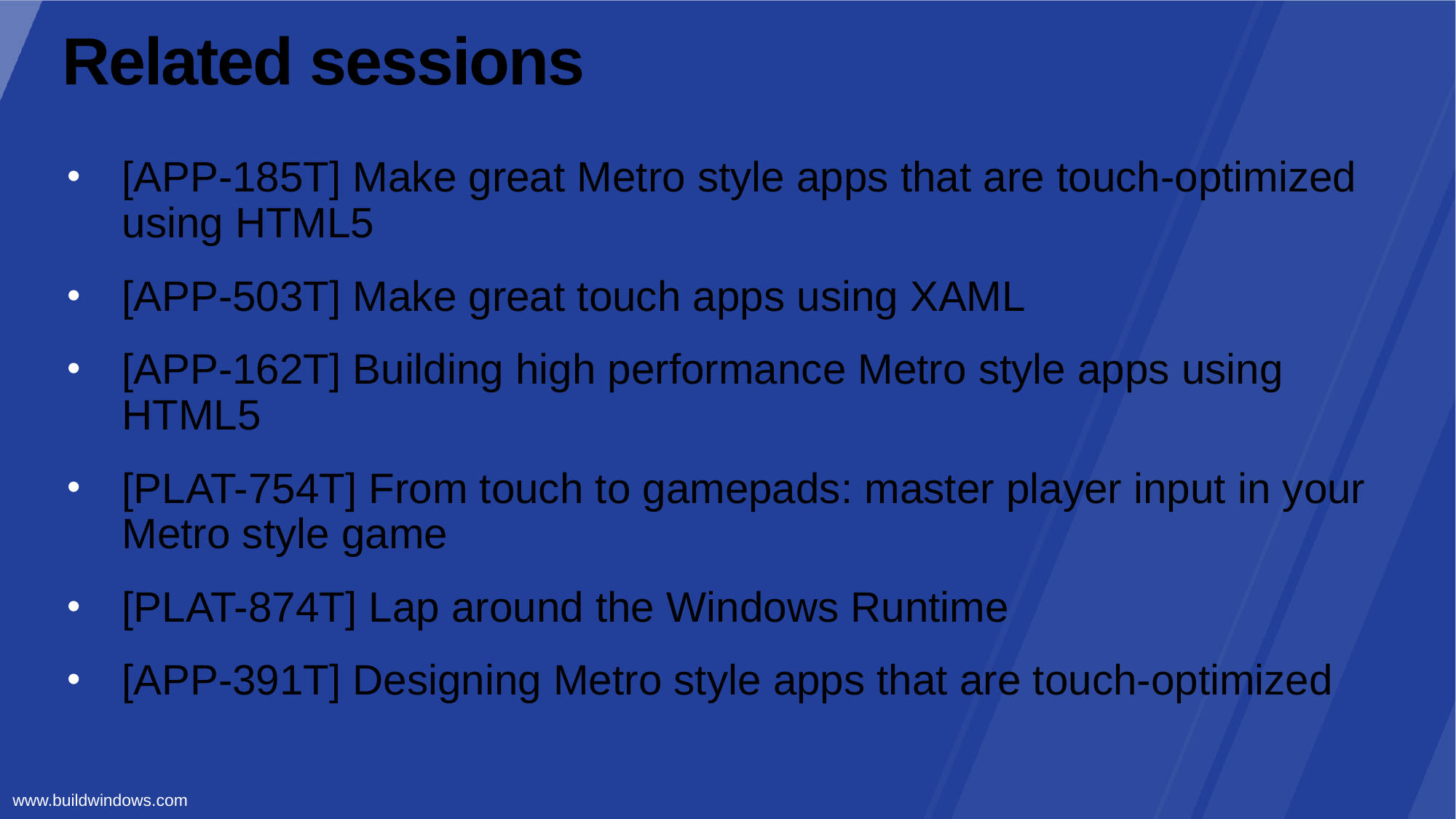

# Related sessions
[APP-185T] Make great Metro style apps that are touch-optimized using HTML5
[APP-503T] Make great touch apps using XAML
[APP-162T] Building high performance Metro style apps using HTML5
[PLAT-754T] From touch to gamepads: master player input in your Metro style game
[PLAT-874T] Lap around the Windows Runtime
[APP-391T] Designing Metro style apps that are touch-optimized